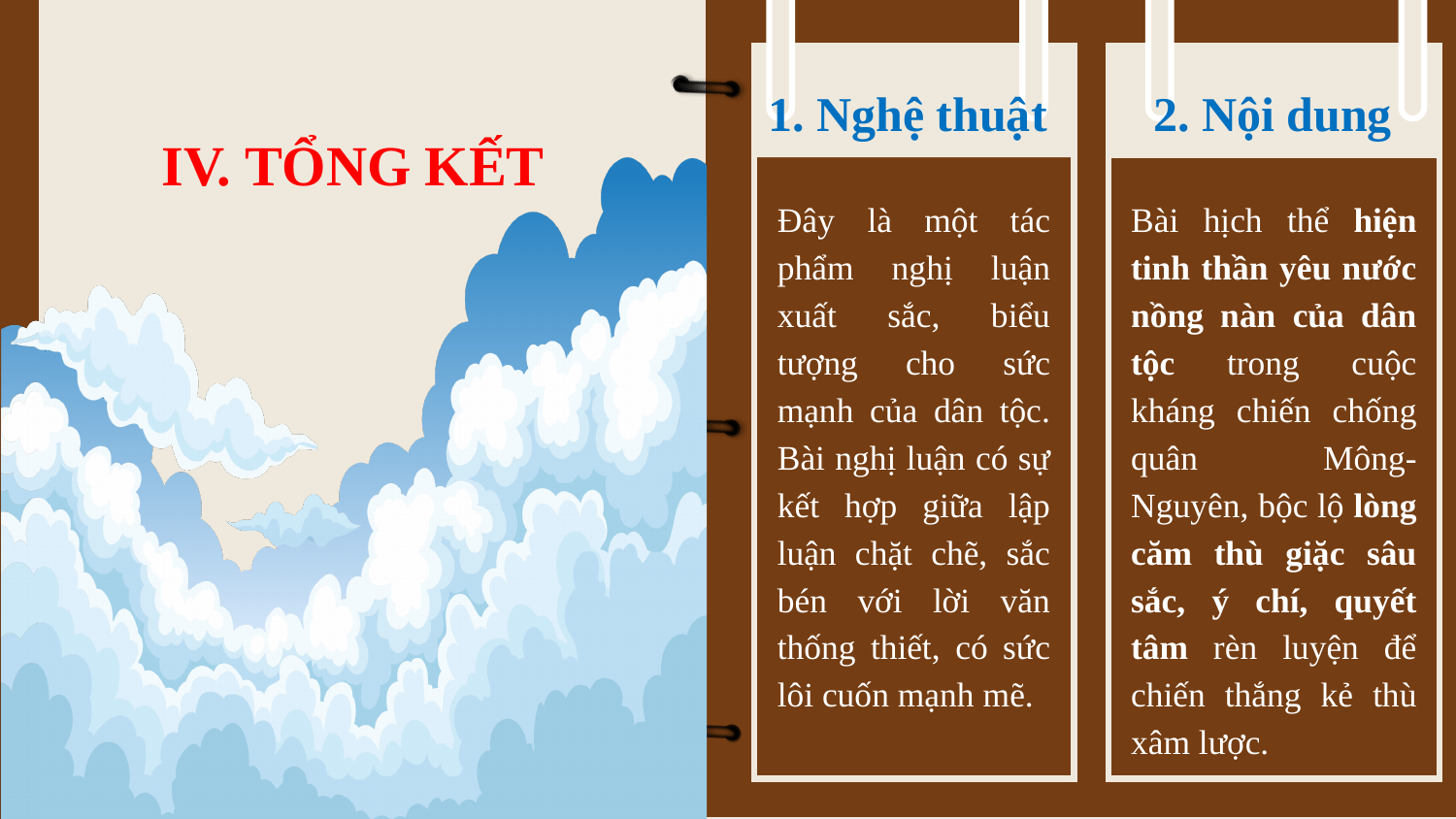

2. Nội dung
1. Nghệ thuật
IV. TỔNG KẾT

Đây là một tác phẩm nghị luận xuất sắc, biểu tượng cho sức mạnh của dân tộc. Bài nghị luận có sự kết hợp giữa lập luận chặt chẽ, sắc bén với lời văn thống thiết, có sức lôi cuốn mạnh mẽ.
Bài hịch thể hiện tinh thần yêu nước nồng nàn của dân tộc trong cuộc kháng chiến chống quân Mông- Nguyên, bộc lộ lòng căm thù giặc sâu sắc, ý chí, quyết tâm rèn luyện để chiến thắng kẻ thù xâm lược.